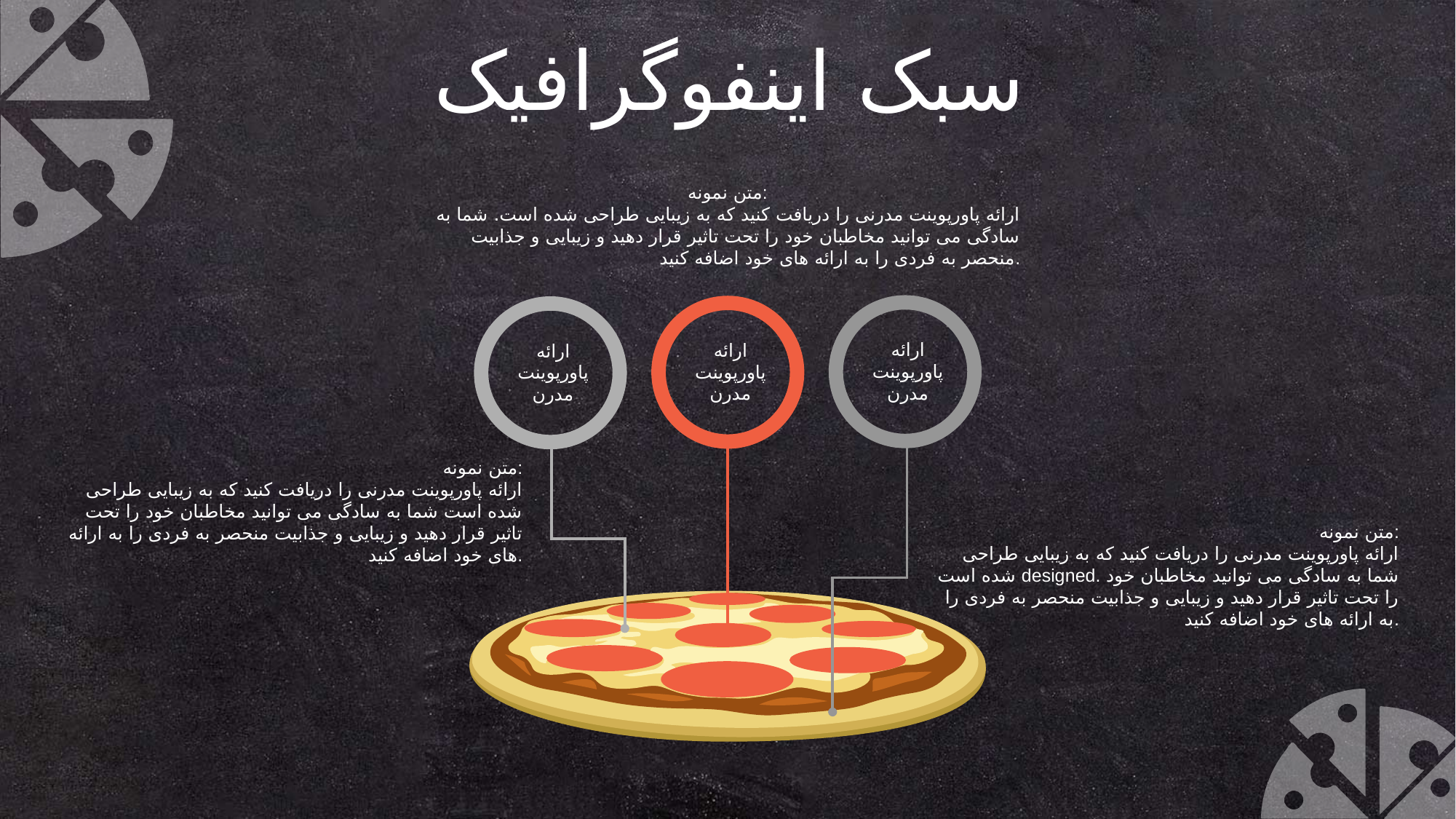

سبک اینفوگرافیک
متن نمونه:
ارائه پاورپوینت مدرنی را دریافت کنید که به زیبایی طراحی شده است. شما به سادگی می توانید مخاطبان خود را تحت تاثیر قرار دهید و زیبایی و جذابیت منحصر به فردی را به ارائه های خود اضافه کنید.

ارائه پاورپوینت مدرن
ارائه پاورپوینت مدرن
ارائه پاورپوینت مدرن
متن نمونه:
ارائه پاورپوینت مدرنی را دریافت کنید که به زیبایی طراحی شده است شما به سادگی می توانید مخاطبان خود را تحت تاثیر قرار دهید و زیبایی و جذابیت منحصر به فردی را به ارائه های خود اضافه کنید.
متن نمونه:
ارائه پاورپوینت مدرنی را دریافت کنید که به زیبایی طراحی شده است designed. شما به سادگی می توانید مخاطبان خود را تحت تاثیر قرار دهید و زیبایی و جذابیت منحصر به فردی را به ارائه های خود اضافه کنید.